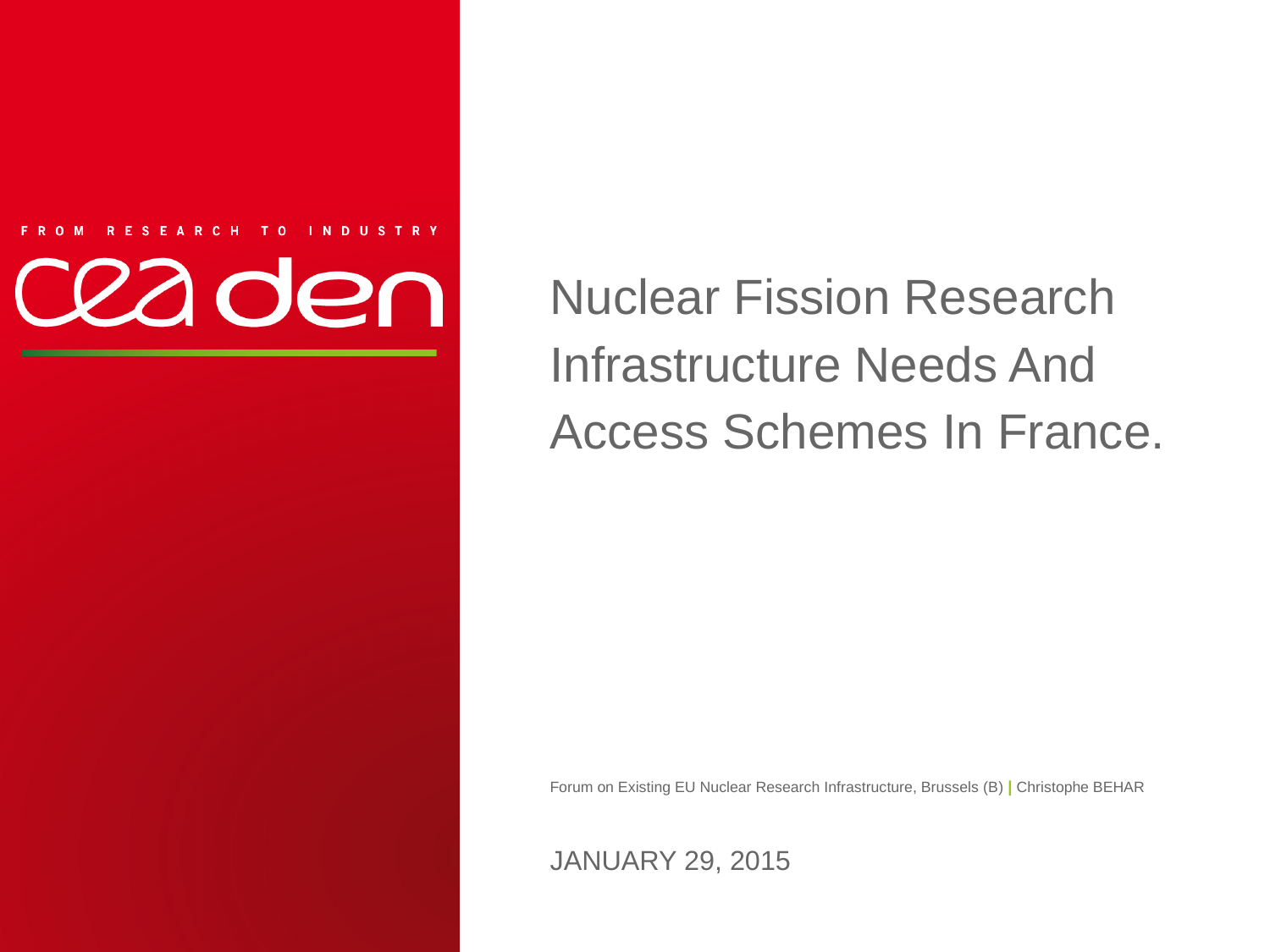

# Nuclear Fission Research Infrastructure Needs And Access Schemes In France.
Forum on Existing EU Nuclear Research Infrastructure, Brussels (B) | Christophe BEHAR
January 29, 2015
|  PAGE 1
CEA | JANUARY 29, 2015